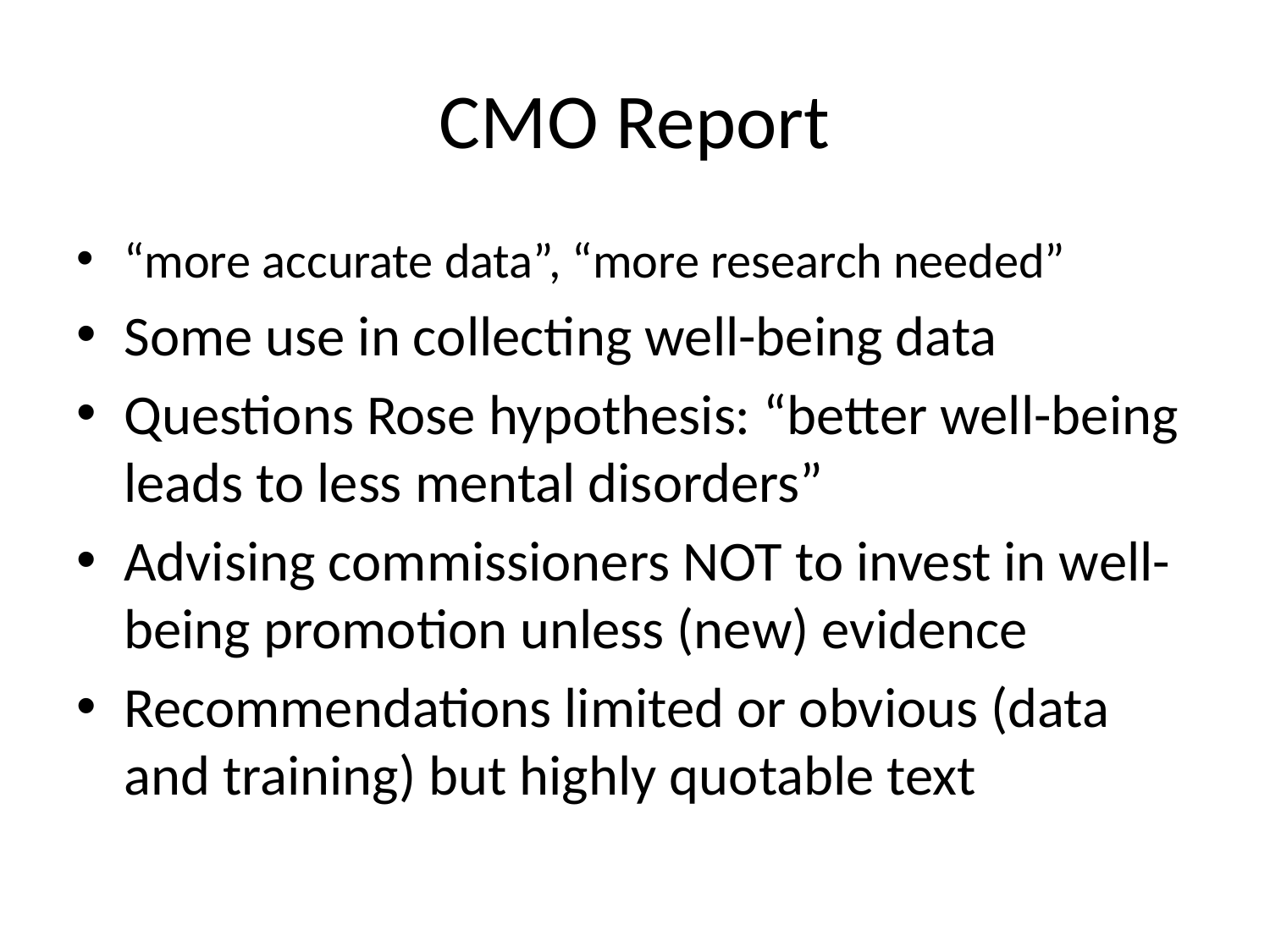

# CMO Report
“more accurate data”, “more research needed”
Some use in collecting well-being data
Questions Rose hypothesis: “better well-being leads to less mental disorders”
Advising commissioners NOT to invest in well-being promotion unless (new) evidence
Recommendations limited or obvious (data and training) but highly quotable text